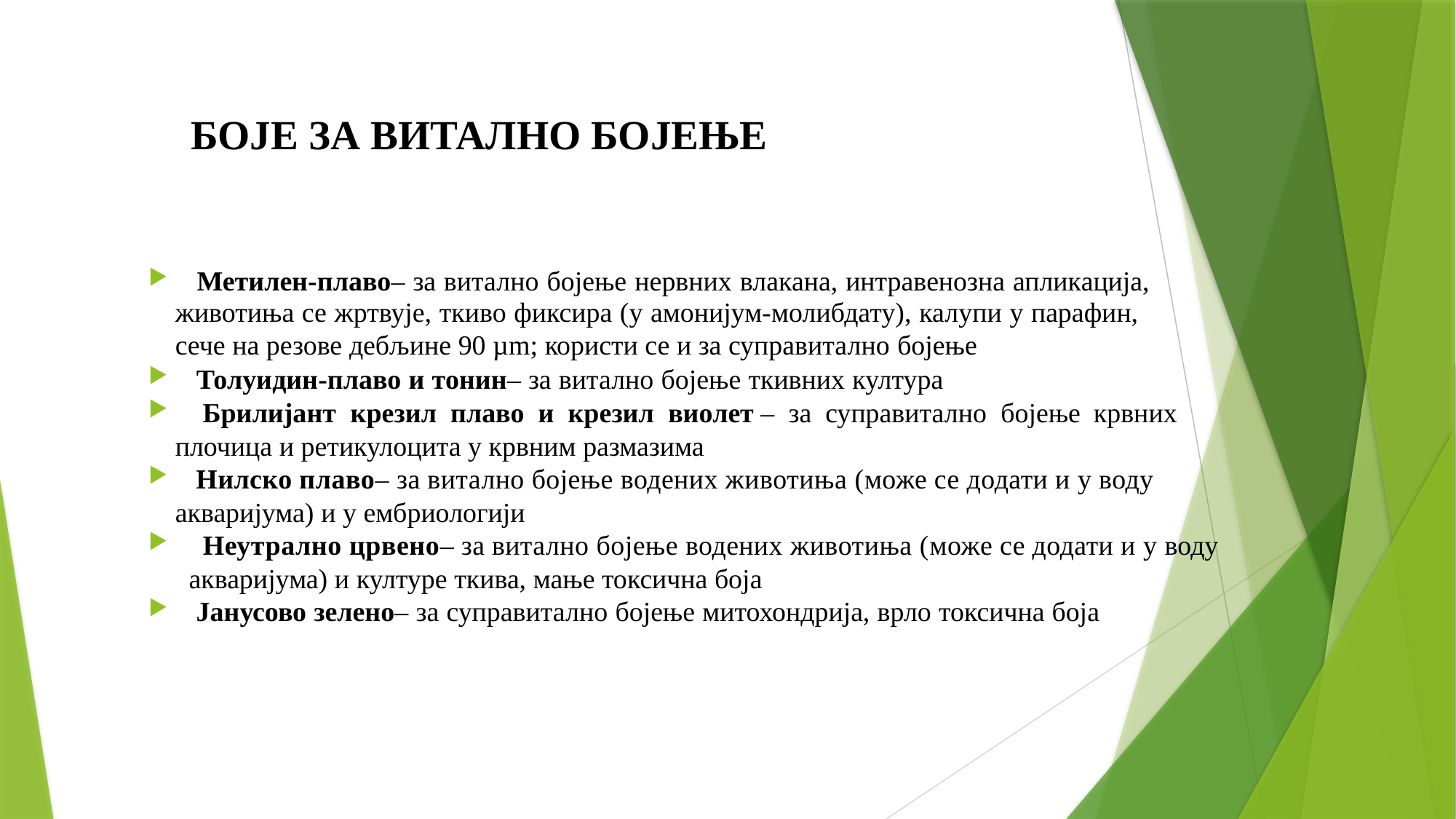

# БОЈЕ ЗА ВИТАЛНО БОЈЕЊЕ
 Метилен-плаво– за витално бојење нервних влакана, интравенозна апликација,
животиња се жртвује, ткиво фиксира (у амонијум-молибдату), калупи у парафин, сече на резове дебљине 90 µm; користи се и за суправитално бојење
 Толуидин-плаво и тонин– за витално бојење ткивних култура
  Брилијант  крезил  плаво  и  крезил  виолет –  за  суправитално  бојење  крвних
плочица и ретикулоцита у крвним размазима
 Нилско плаво– за витално бојење водених животиња (може се додати и у воду
акваријума) и у ембриологији
  Неутрално црвено– за витално бојење водених животиња (може се додати и у воду акваријума) и културе ткива, мање токсична боја
 Јанусово зелено– за суправитално бојење митохондрија, врло токсична боја